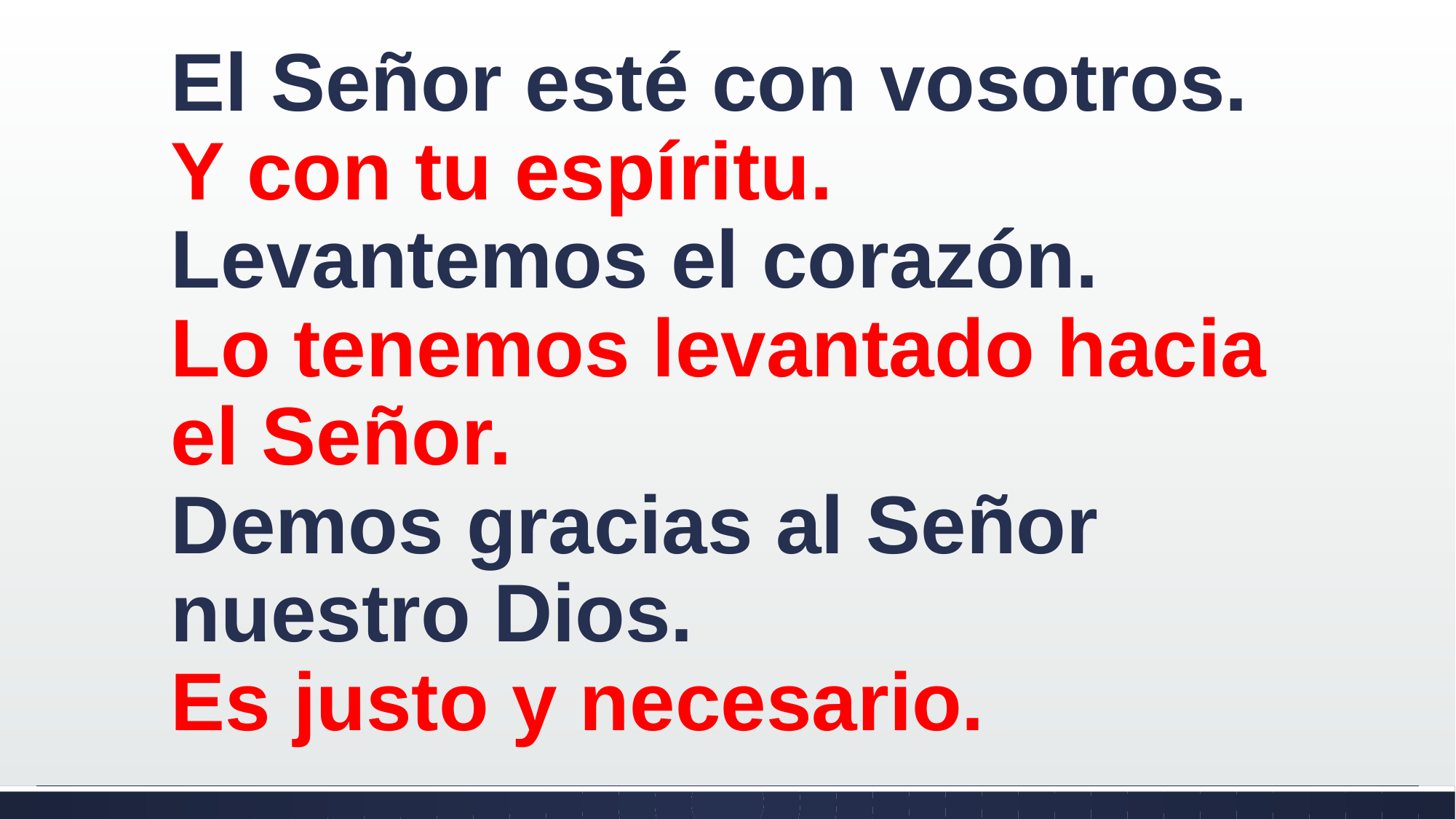

# El Señor esté con vosotros. Y con tu espíritu. Levantemos el corazón. Lo tenemos levantado hacia el Señor. Demos gracias al Señor nuestro Dios. Es justo y necesario.